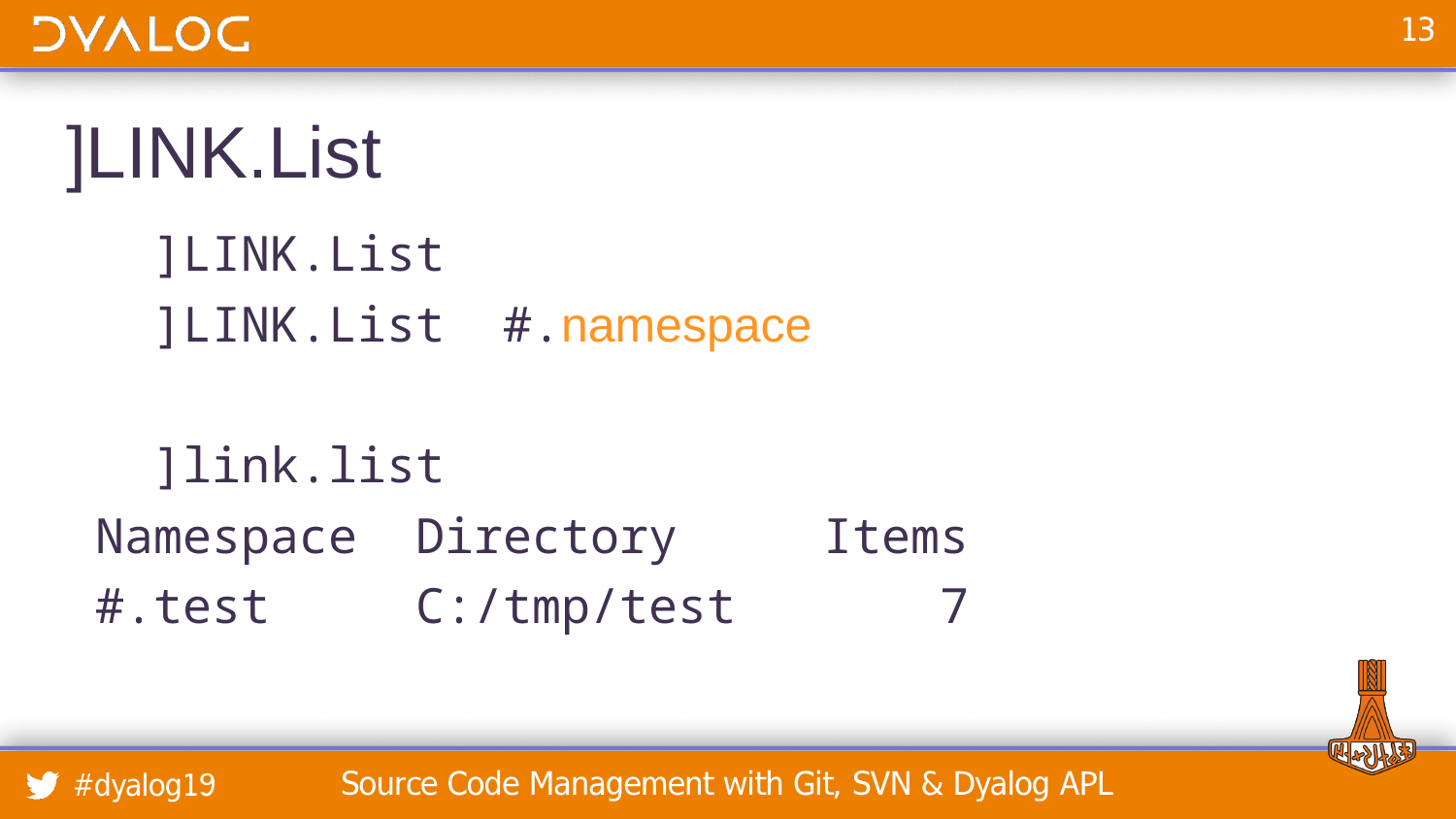

# ]LINK.List
   ]LINK.List
   ]LINK.List  #.namespace

   ]link.list
 Namespace  Directory     Items
 #.test     C:/tmp/test       7